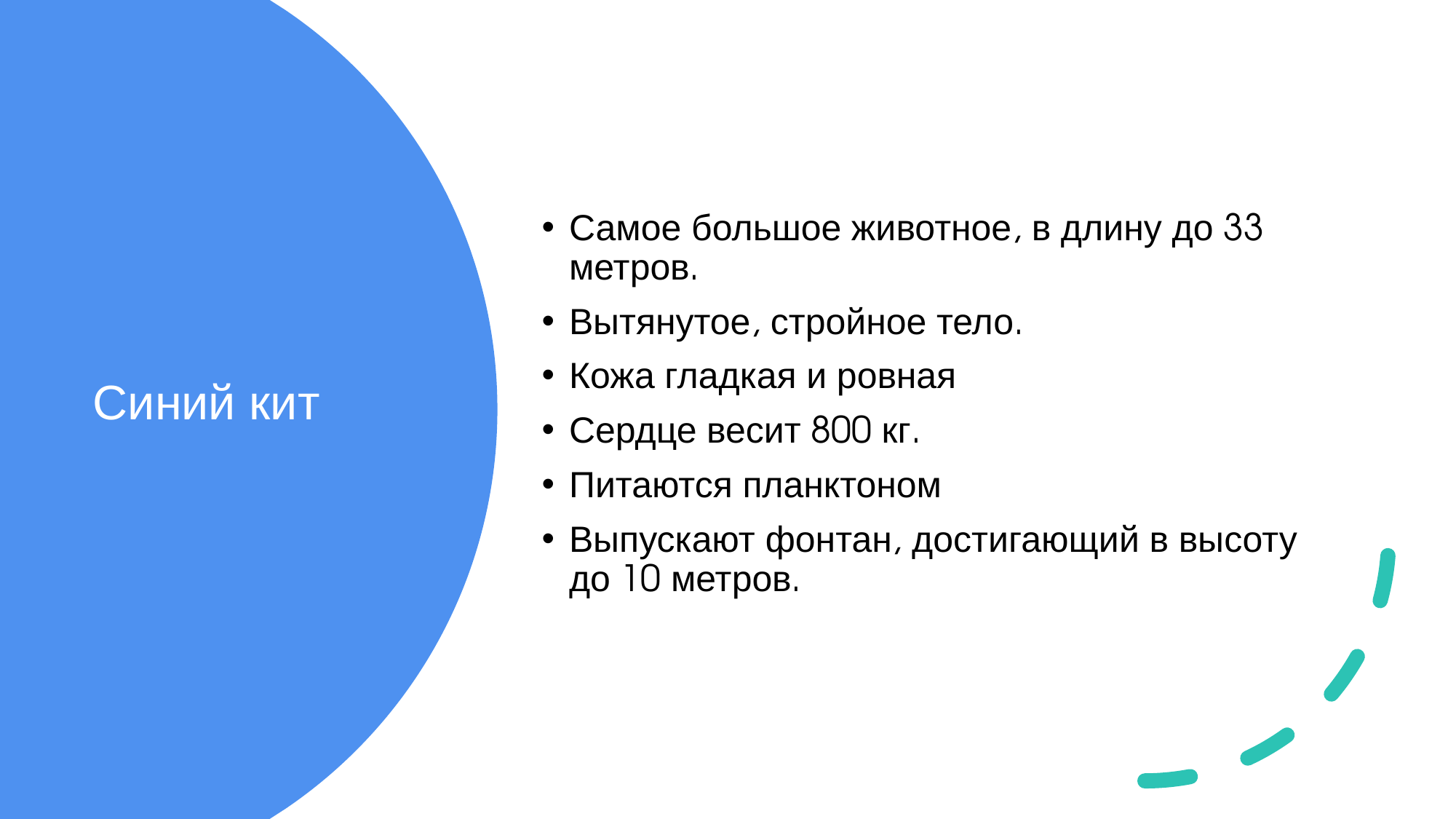

Самое большое животное, в длину до 33 метров.
Вытянутое, стройное тело.
Кожа гладкая и ровная
Сердце весит 800 кг.
Питаются планктоном
Выпускают фонтан, достигающий в высоту до 10 метров.
# Синий кит